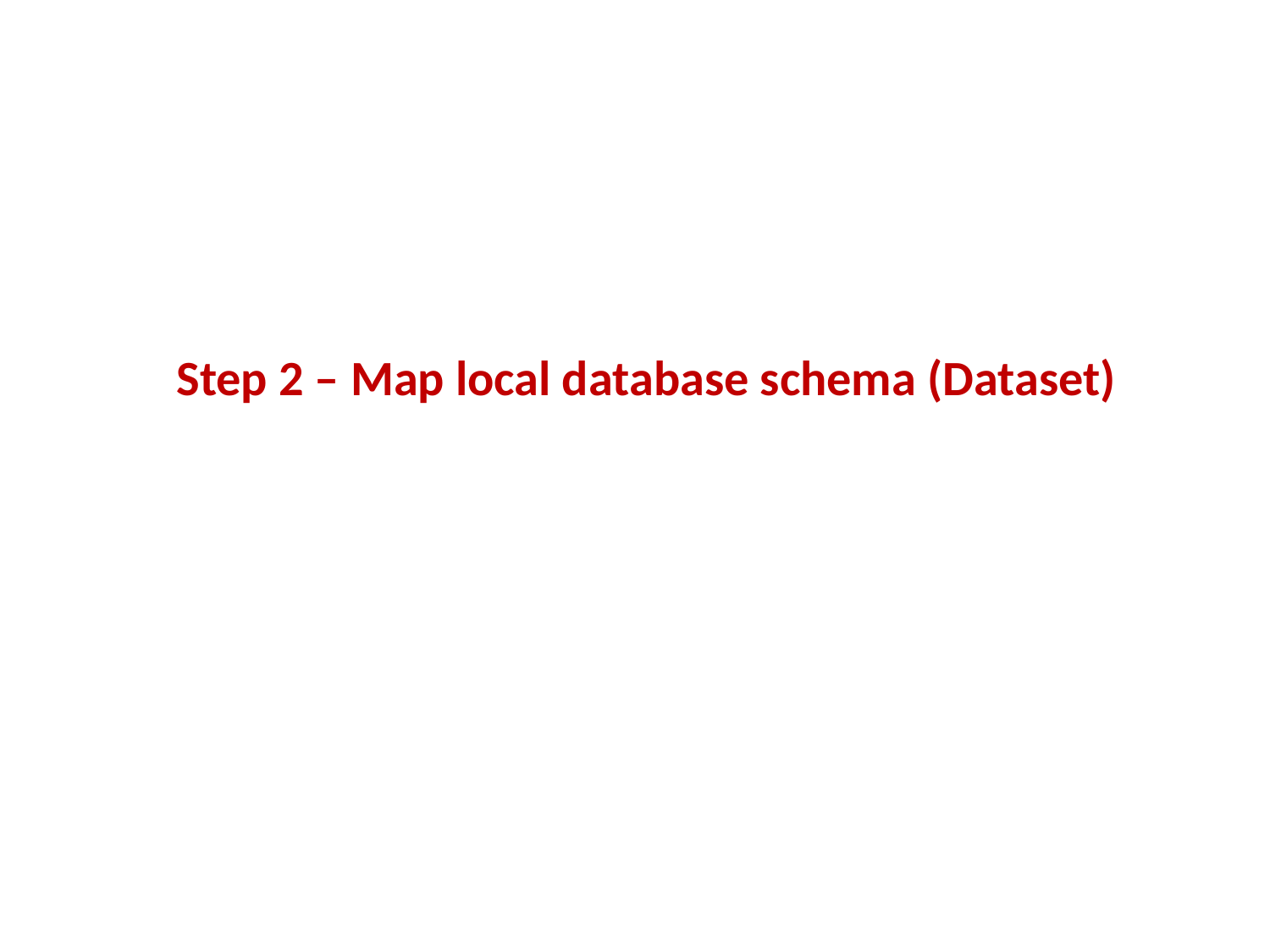

Step 2 – Map local database schema (Dataset)